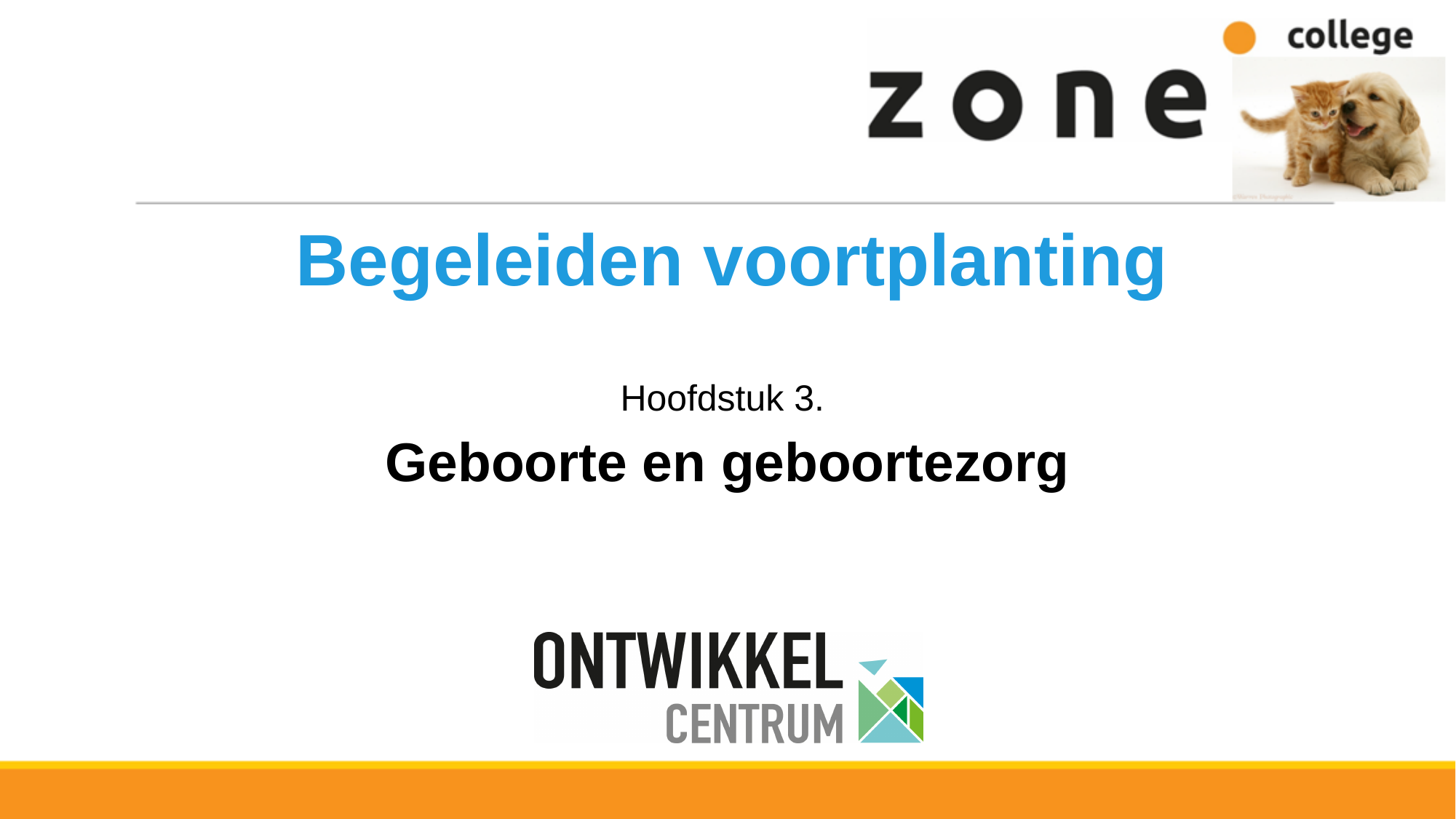

# Begeleiden voortplanting
Hoofdstuk 3.
Geboorte en geboortezorg